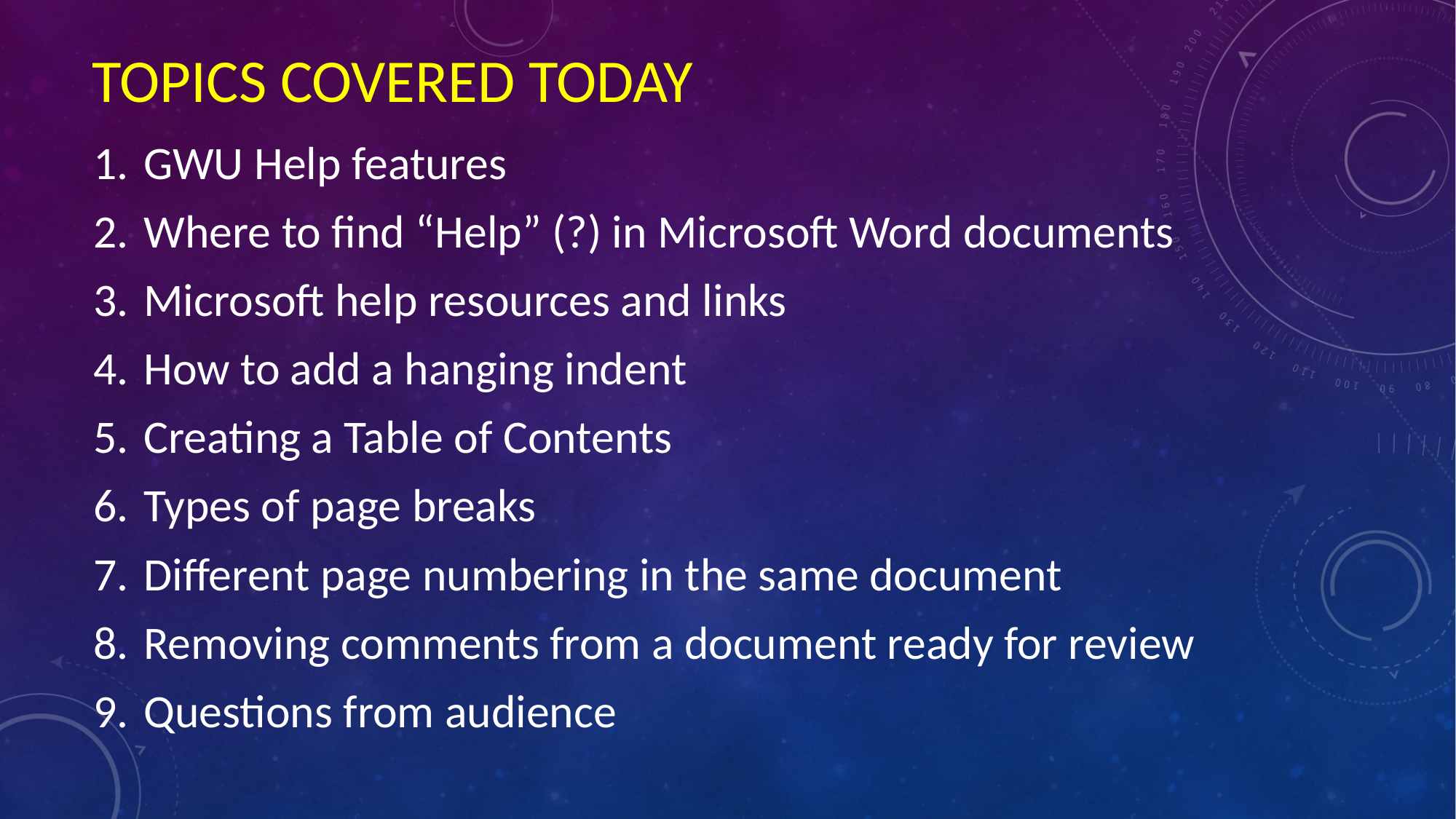

# Topics Covered Today
GWU Help features
Where to find “Help” (?) in Microsoft Word documents
Microsoft help resources and links
How to add a hanging indent
Creating a Table of Contents
Types of page breaks
Different page numbering in the same document
Removing comments from a document ready for review
Questions from audience